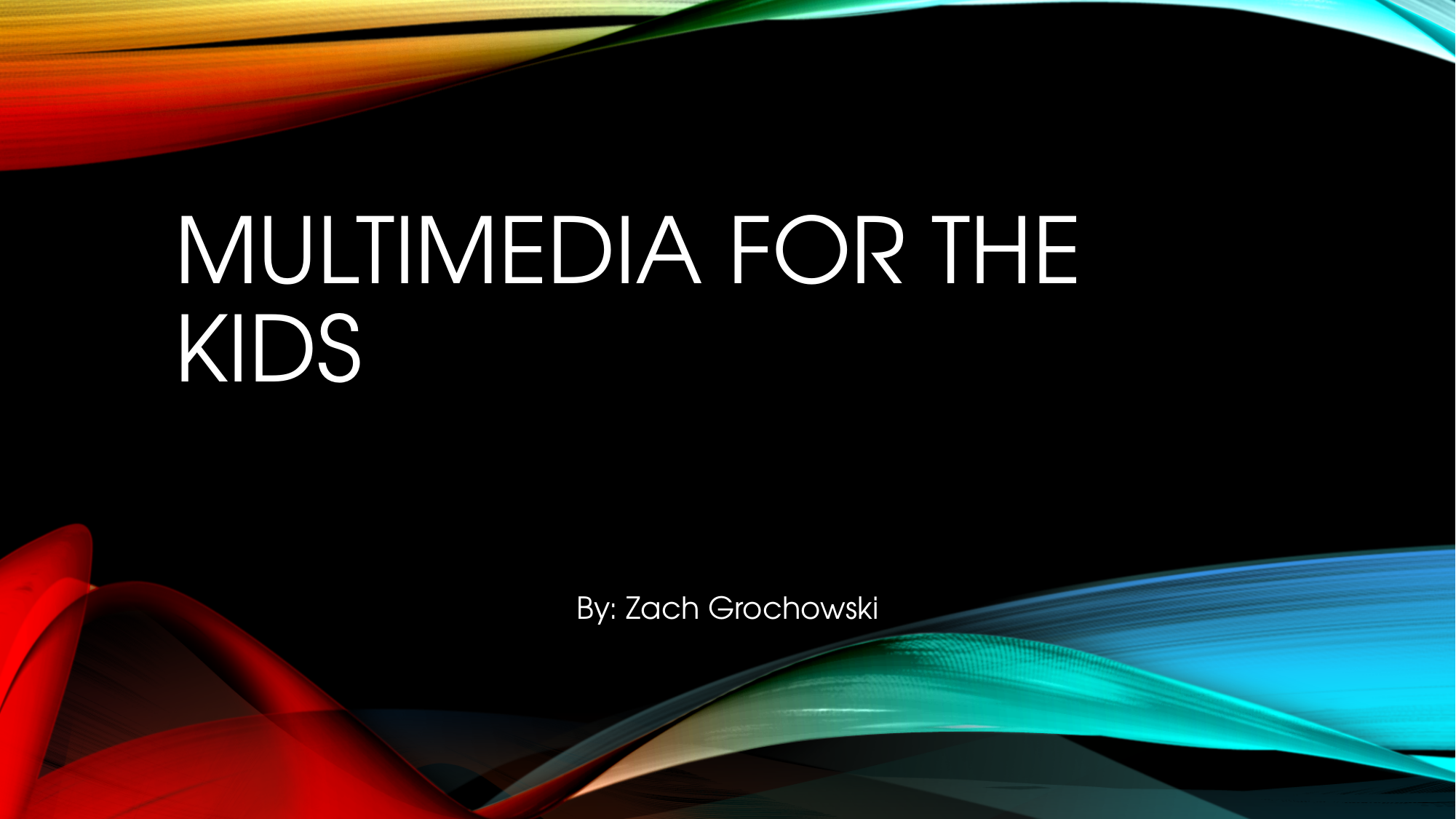

# Multimedia for the kids
By: Zach Grochowski